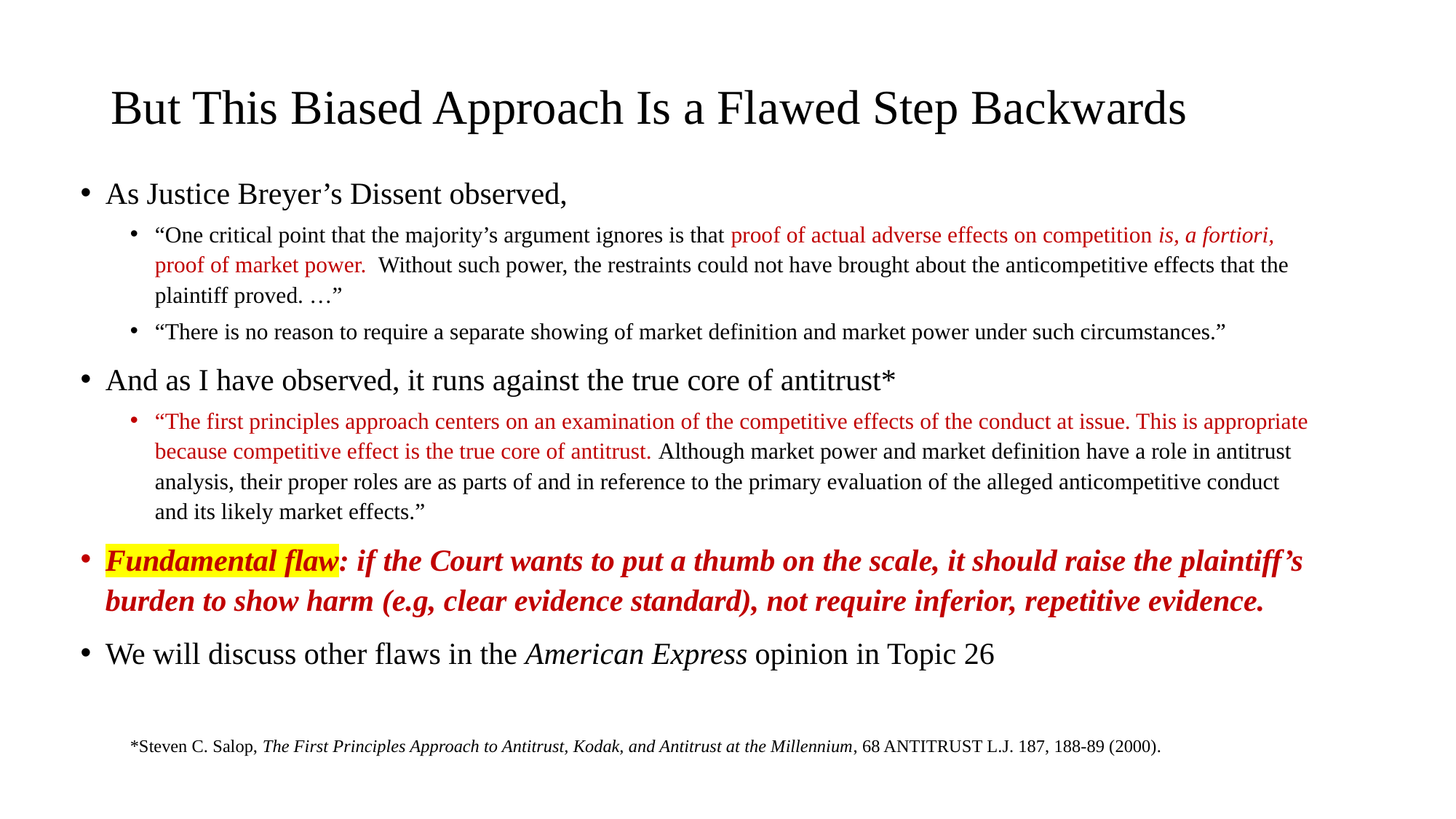

# But This Biased Approach Is a Flawed Step Backwards
As Justice Breyer’s Dissent observed,
“One critical point that the majority’s argument ignores is that proof of actual adverse effects on competition is, a fortiori, proof of market power.  Without such power, the restraints could not have brought about the anticompetitive effects that the plaintiff proved. …”
“There is no reason to require a separate showing of market definition and market power under such circumstances.”
And as I have observed, it runs against the true core of antitrust*
“The first principles approach centers on an examination of the competitive effects of the conduct at issue. This is appropriate because competitive effect is the true core of antitrust. Although market power and market definition have a role in antitrust analysis, their proper roles are as parts of and in reference to the primary evaluation of the alleged anticompetitive conduct and its likely market effects.”
Fundamental flaw: if the Court wants to put a thumb on the scale, it should raise the plaintiff’s burden to show harm (e.g, clear evidence standard), not require inferior, repetitive evidence.
We will discuss other flaws in the American Express opinion in Topic 26

*Steven C. Salop, The First Principles Approach to Antitrust, Kodak, and Antitrust at the Millennium, 68 ANTITRUST L.J. 187, 188-89 (2000).